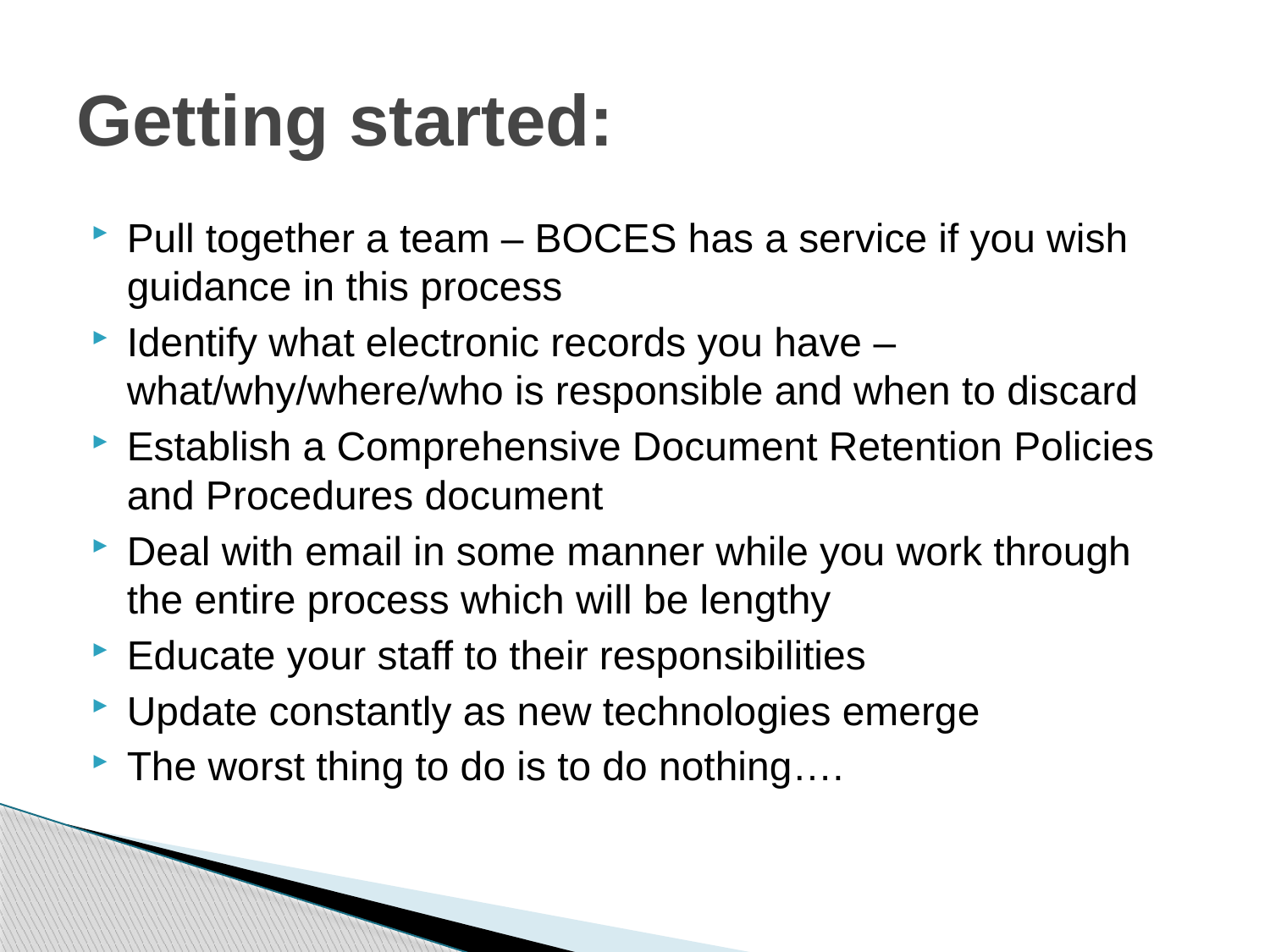

# Getting started:
Pull together a team – BOCES has a service if you wish guidance in this process
Identify what electronic records you have – what/why/where/who is responsible and when to discard
Establish a Comprehensive Document Retention Policies and Procedures document
Deal with email in some manner while you work through the entire process which will be lengthy
Educate your staff to their responsibilities
Update constantly as new technologies emerge
The worst thing to do is to do nothing….